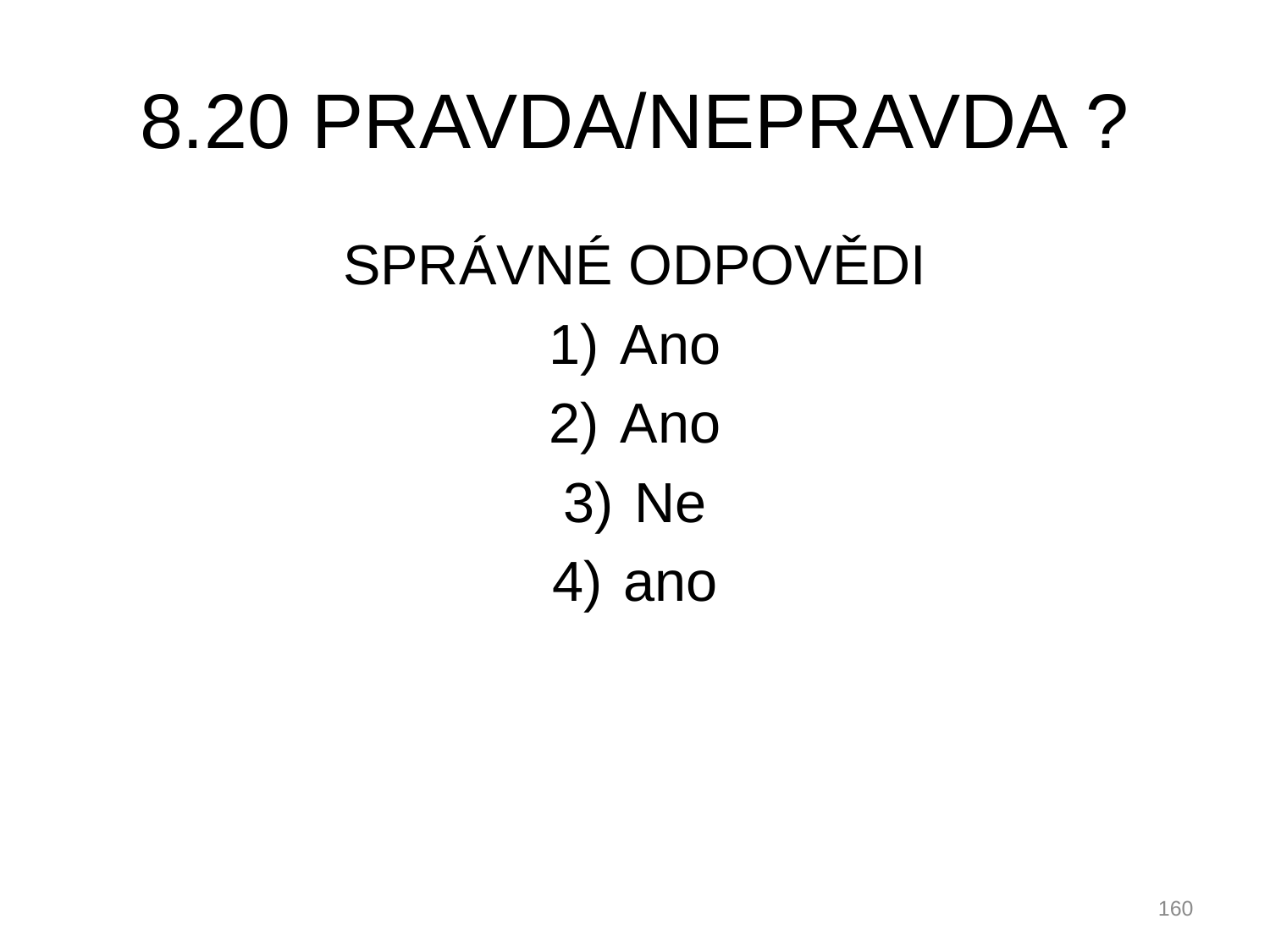

# 8.20 PRAVDA/NEPRAVDA ?
SPRÁVNÉ ODPOVĚDI
Ano
Ano
Ne
ano
160